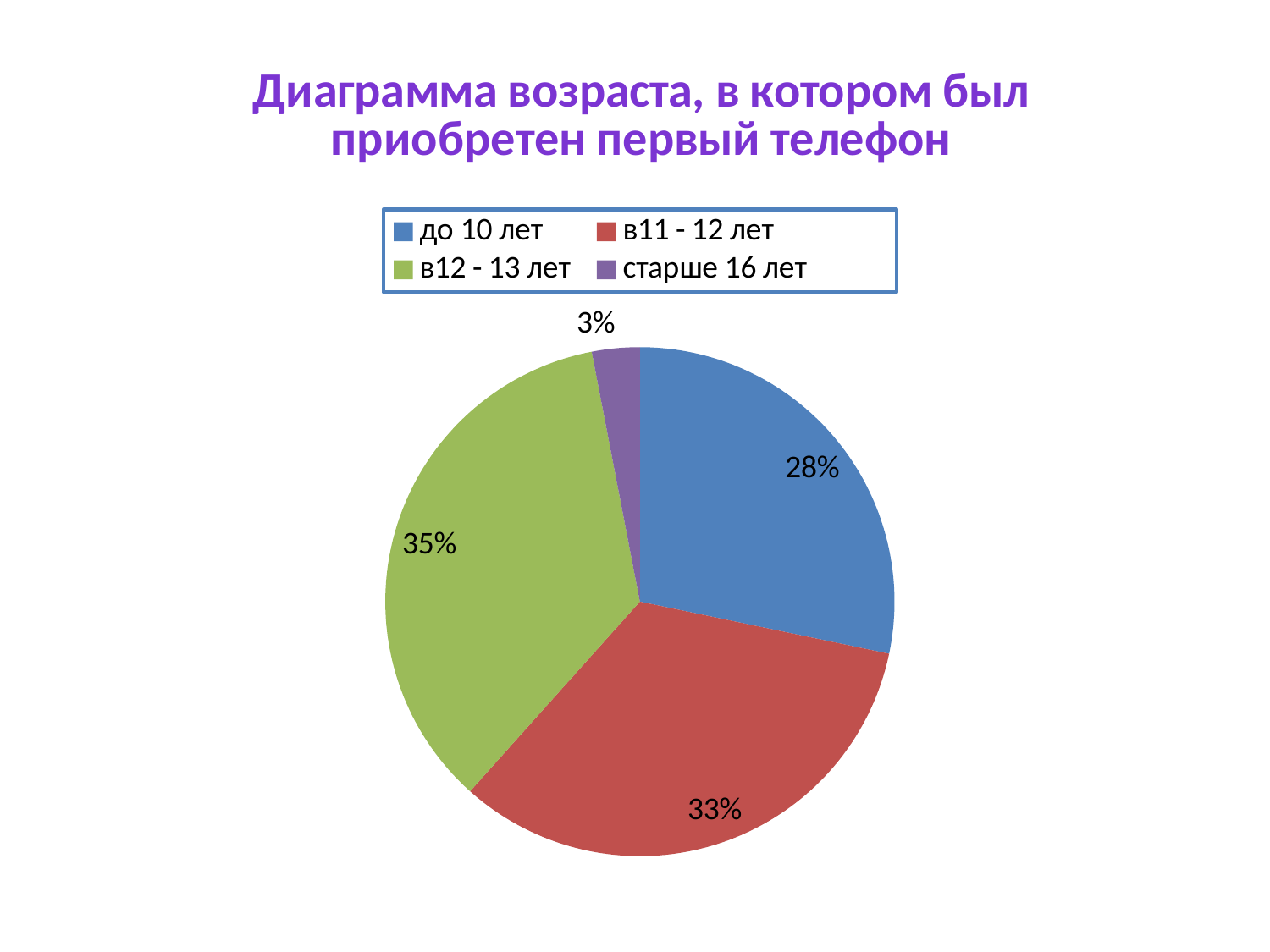

### Chart: Диаграмма возраста, в котором был приобретен первый телефон

| Category | Диаграмма возраста, в котором был приобретен первый телефон |
|---|---|
| до 10 лет      | 0.2800000000000001 |
| в11 - 12 лет | 0.33000000000000024 |
| в12 - 13 лет | 0.35000000000000014 |
| старше 16 лет             | 0.030000000000000006 |